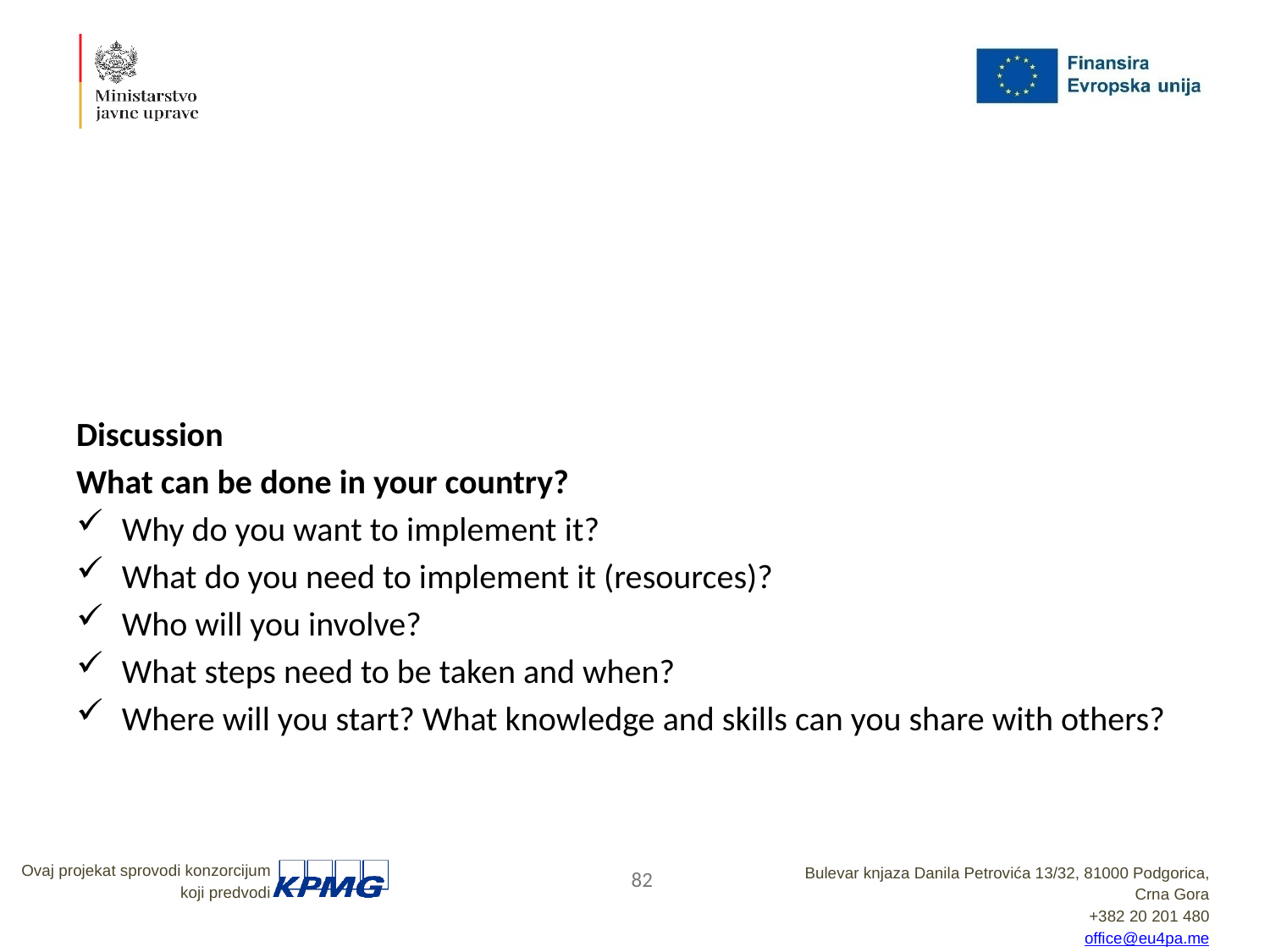

Discussion
What can be done in your country?
Why do you want to implement it?
What do you need to implement it (resources)?
Who will you involve?
What steps need to be taken and when?
Where will you start? What knowledge and skills can you share with others?

82